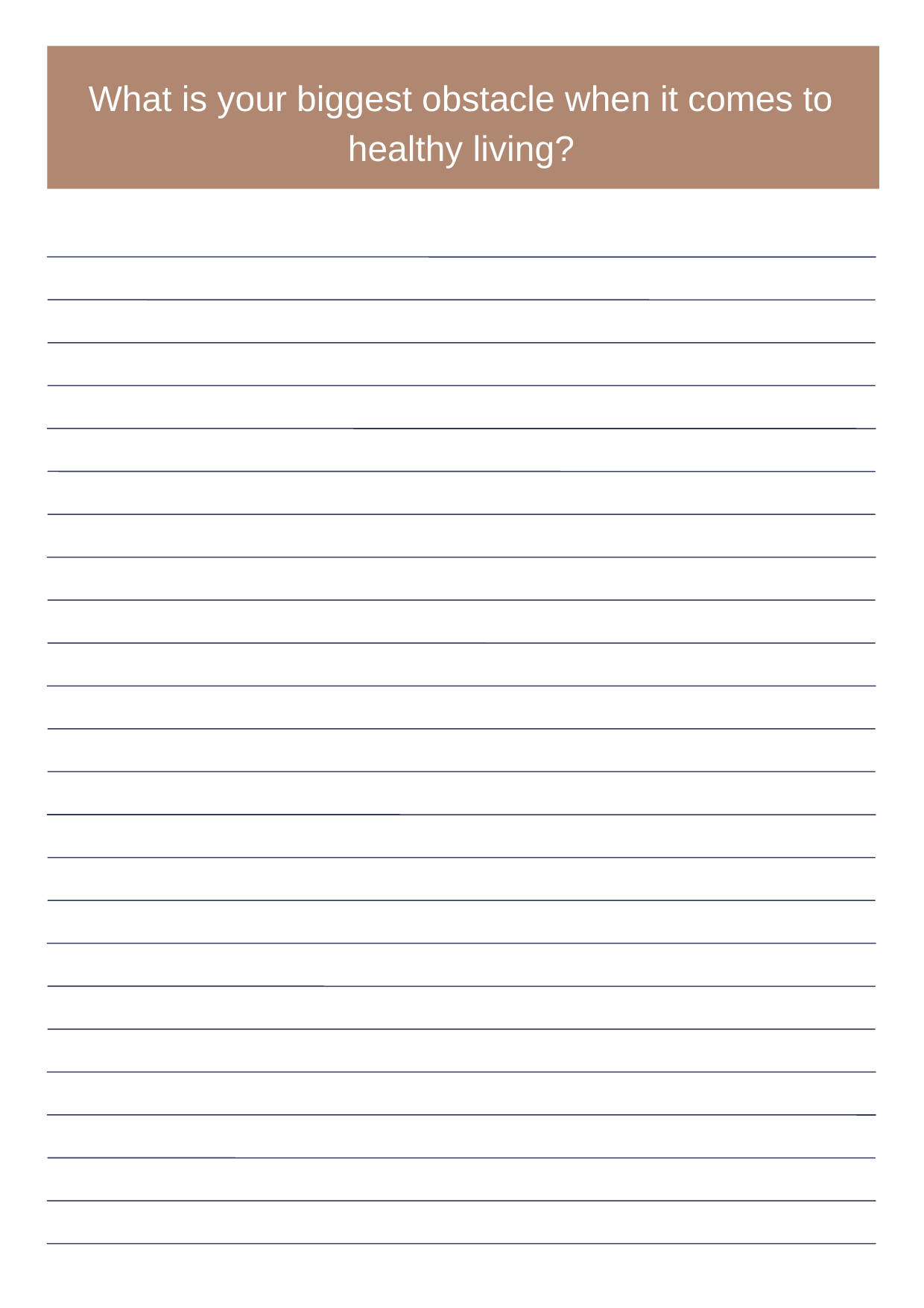

What is your biggest obstacle when it comes to healthy living?